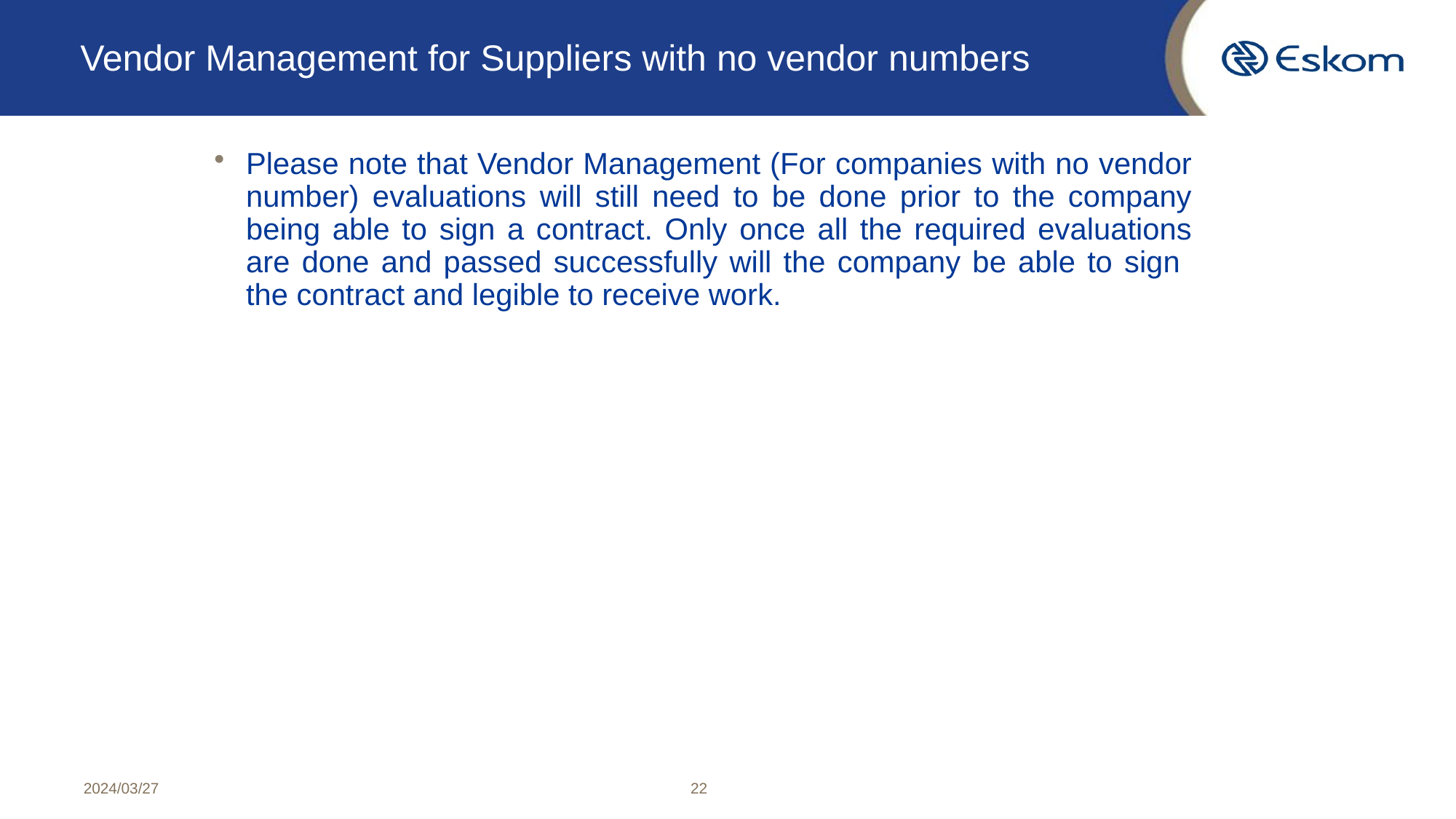

# Vendor Management for Suppliers with no vendor numbers
Please note that Vendor Management (For companies with no vendor number) evaluations will still need to be done prior to the company being able to sign a contract. Only once all the required evaluations are done and passed successfully will the company be able to sign  the contract and legible to receive work.

2024/03/27
22